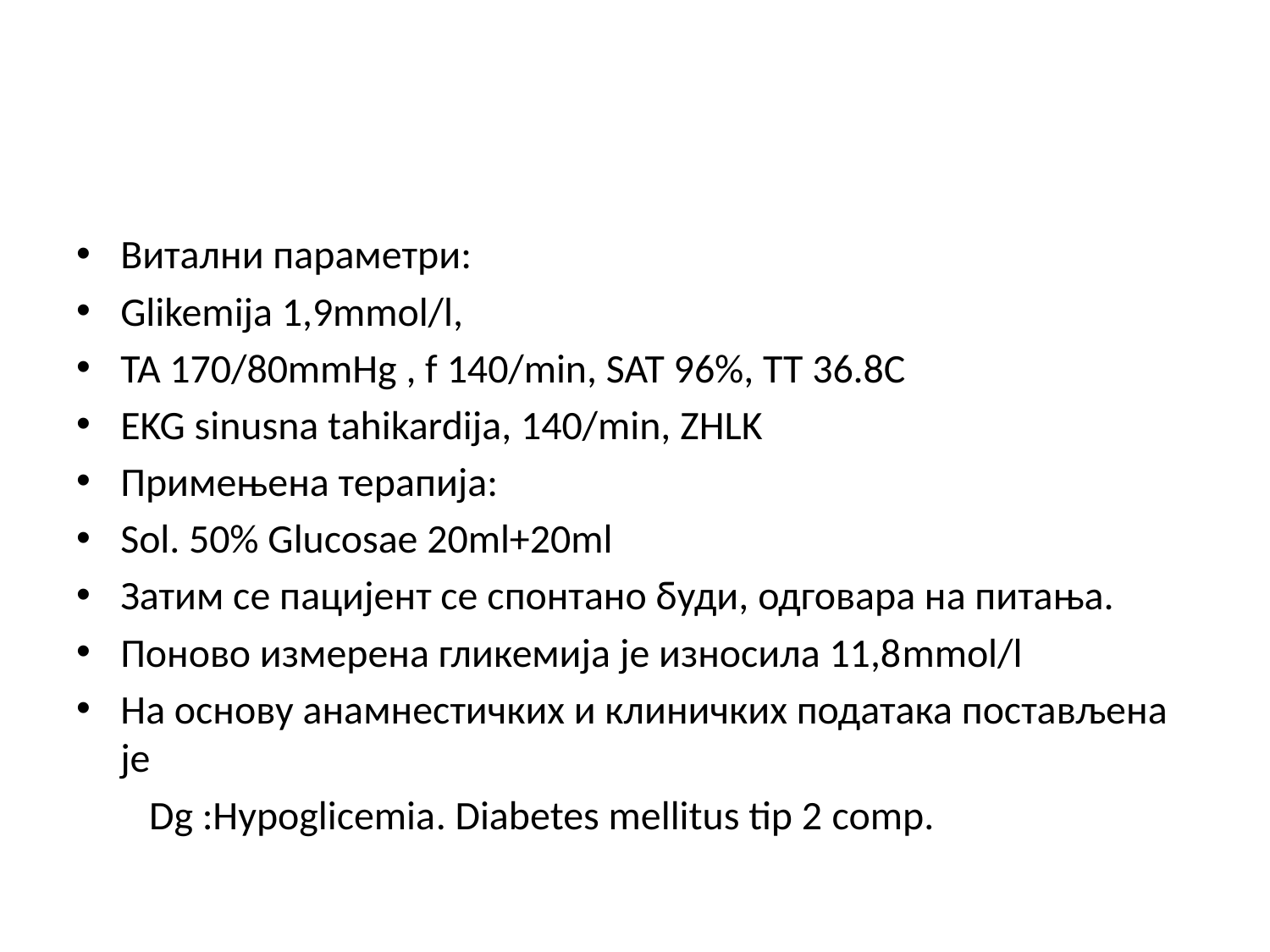

#
Витални параметри:
Glikemija 1,9mmol/l,
TA 170/80mmHg , f 140/min, SAT 96%, TT 36.8C
EKG sinusna tahikardija, 140/min, ZHLK
Примењена терапија:
Sol. 50% Glucosae 20ml+20ml
Затим се пацијент се спонтано буди, одговара на питања.
Поново измерена гликемија је износила 11,8mmol/l
На основу анамнестичких и клиничких података постављена је
        Dg :Hypoglicemia. Diabetes mellitus tip 2 comp.